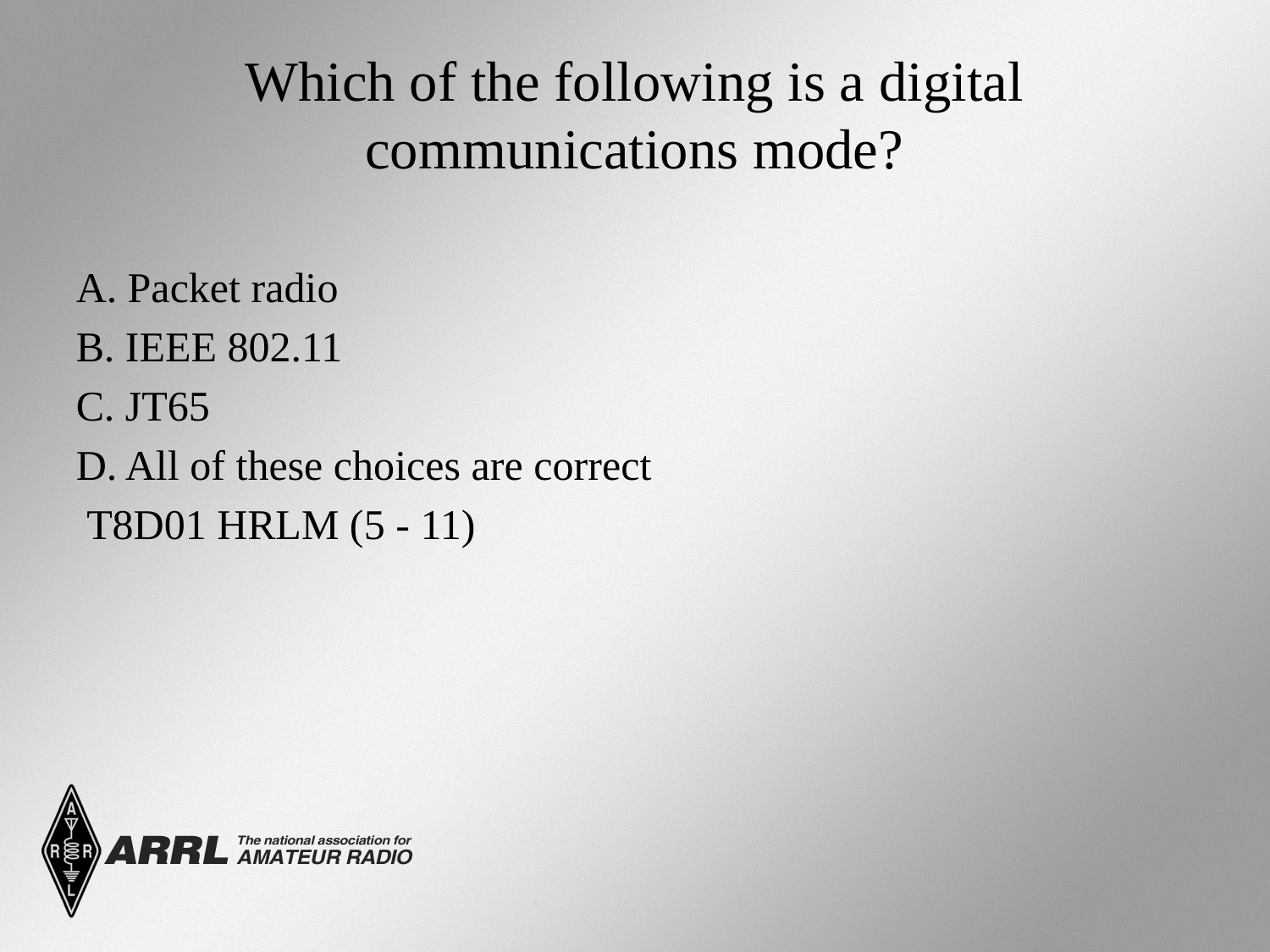

# Which of the following is a digital communications mode?
A. Packet radio
B. IEEE 802.11
C. JT65
D. All of these choices are correct
 T8D01 HRLM (5 - 11)